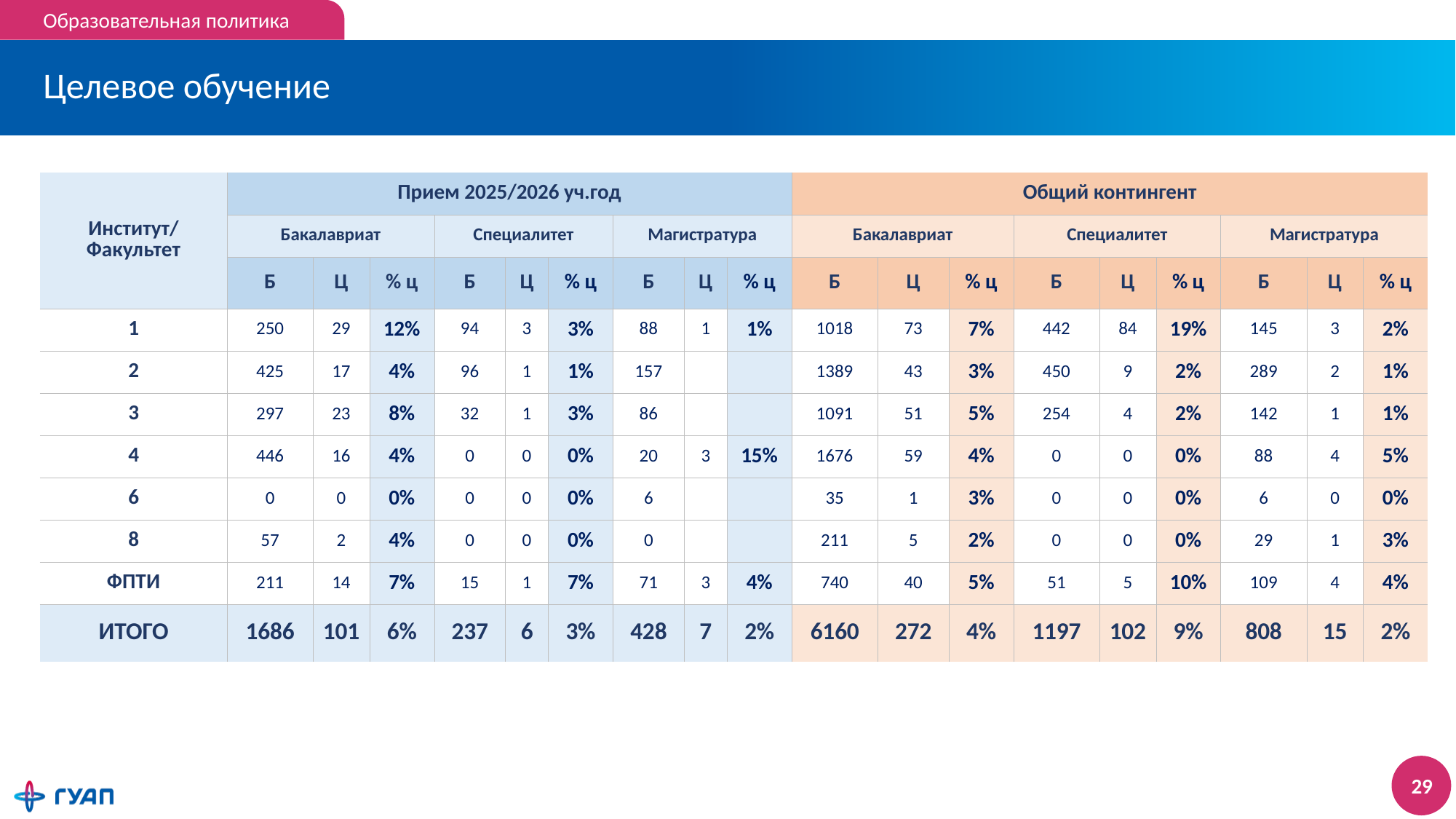

Образовательная политика
# Целевое обучение
| Институт/ Факультет | Прием 2025/2026 уч.год |  |  |  |  |  |  |  |  | Общий контингент |  |  |  |  |  |  |  |  |
| --- | --- | --- | --- | --- | --- | --- | --- | --- | --- | --- | --- | --- | --- | --- | --- | --- | --- | --- |
|  | Бакалавриат |  |  | Специалитет |  |  | Магистратура |  |  | Бакалавриат |  |  | Специалитет |  |  | Магистратура |  |  |
|  | Б | Ц | % ц | Б | Ц | % ц | Б | Ц | % ц | Б | Ц | % ц | Б | Ц | % ц | Б | Ц | % ц |
| 1 | 250 | 29 | 12% | 94 | 3 | 3% | 88 | 1 | 1% | 1018 | 73 | 7% | 442 | 84 | 19% | 145 | 3 | 2% |
| 2 | 425 | 17 | 4% | 96 | 1 | 1% | 157 |  |  | 1389 | 43 | 3% | 450 | 9 | 2% | 289 | 2 | 1% |
| 3 | 297 | 23 | 8% | 32 | 1 | 3% | 86 |  |  | 1091 | 51 | 5% | 254 | 4 | 2% | 142 | 1 | 1% |
| 4 | 446 | 16 | 4% | 0 | 0 | 0% | 20 | 3 | 15% | 1676 | 59 | 4% | 0 | 0 | 0% | 88 | 4 | 5% |
| 6 | 0 | 0 | 0% | 0 | 0 | 0% | 6 |  |  | 35 | 1 | 3% | 0 | 0 | 0% | 6 | 0 | 0% |
| 8 | 57 | 2 | 4% | 0 | 0 | 0% | 0 |  |  | 211 | 5 | 2% | 0 | 0 | 0% | 29 | 1 | 3% |
| ФПТИ | 211 | 14 | 7% | 15 | 1 | 7% | 71 | 3 | 4% | 740 | 40 | 5% | 51 | 5 | 10% | 109 | 4 | 4% |
| ИТОГО | 1686 | 101 | 6% | 237 | 6 | 3% | 428 | 7 | 2% | 6160 | 272 | 4% | 1197 | 102 | 9% | 808 | 15 | 2% |